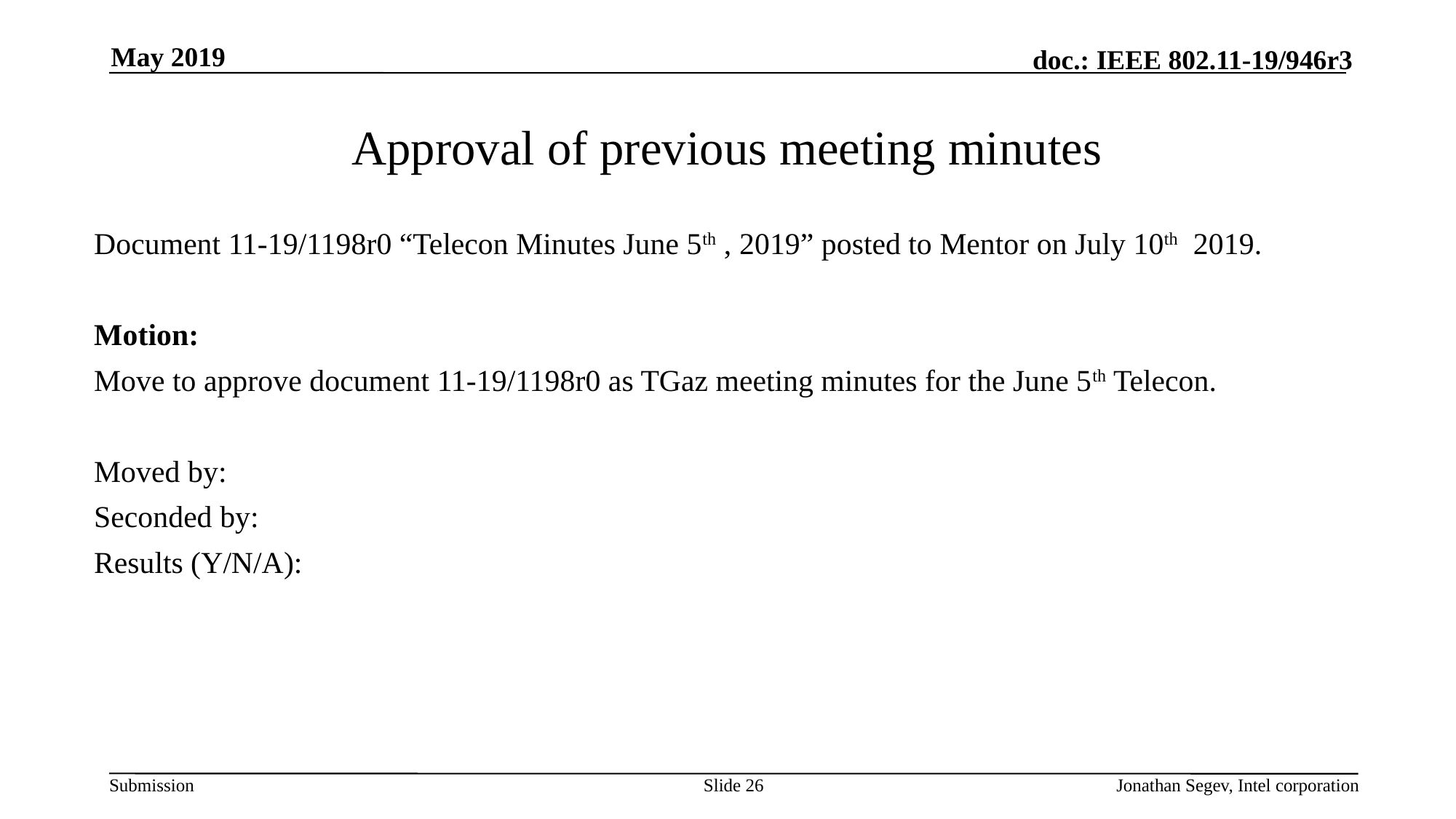

May 2019
# Approval of previous meeting minutes
Document 11-19/1198r0 “Telecon Minutes June 5th , 2019” posted to Mentor on July 10th  2019.

Motion:
Move to approve document 11-19/1198r0 as TGaz meeting minutes for the June 5th Telecon.

Moved by:
Seconded by:
Results (Y/N/A):
Slide 26
Jonathan Segev, Intel corporation